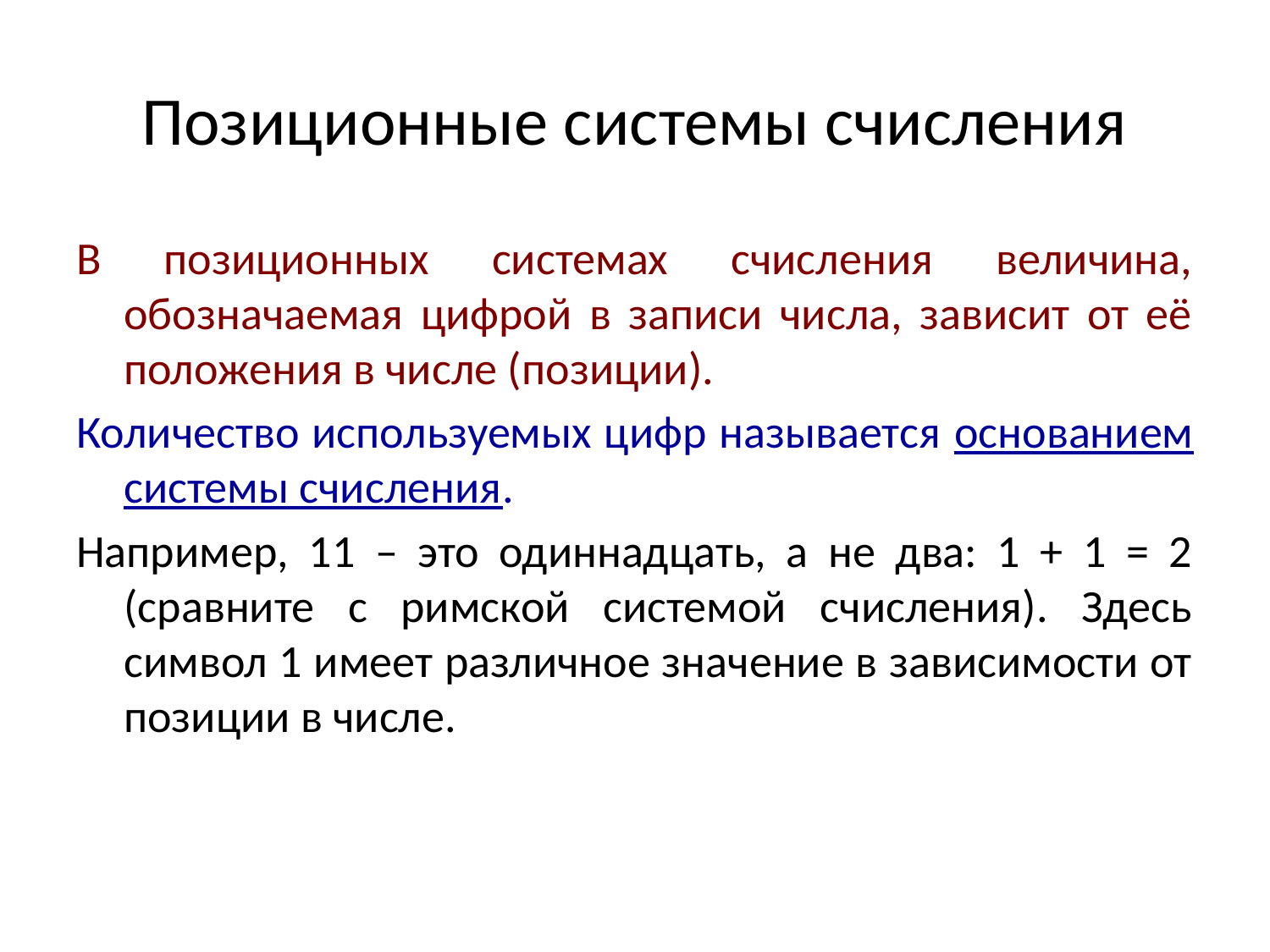

# Позиционные системы счисления
В позиционных системах счисления величина, обозначаемая цифрой в записи числа, зависит от её положения в числе (позиции).
Количество используемых цифр называется основанием системы счисления.
Например, 11 – это одиннадцать, а не два: 1 + 1 = 2 (сравните с римской системой счисления). Здесь символ 1 имеет различное значение в зависимости от позиции в числе.